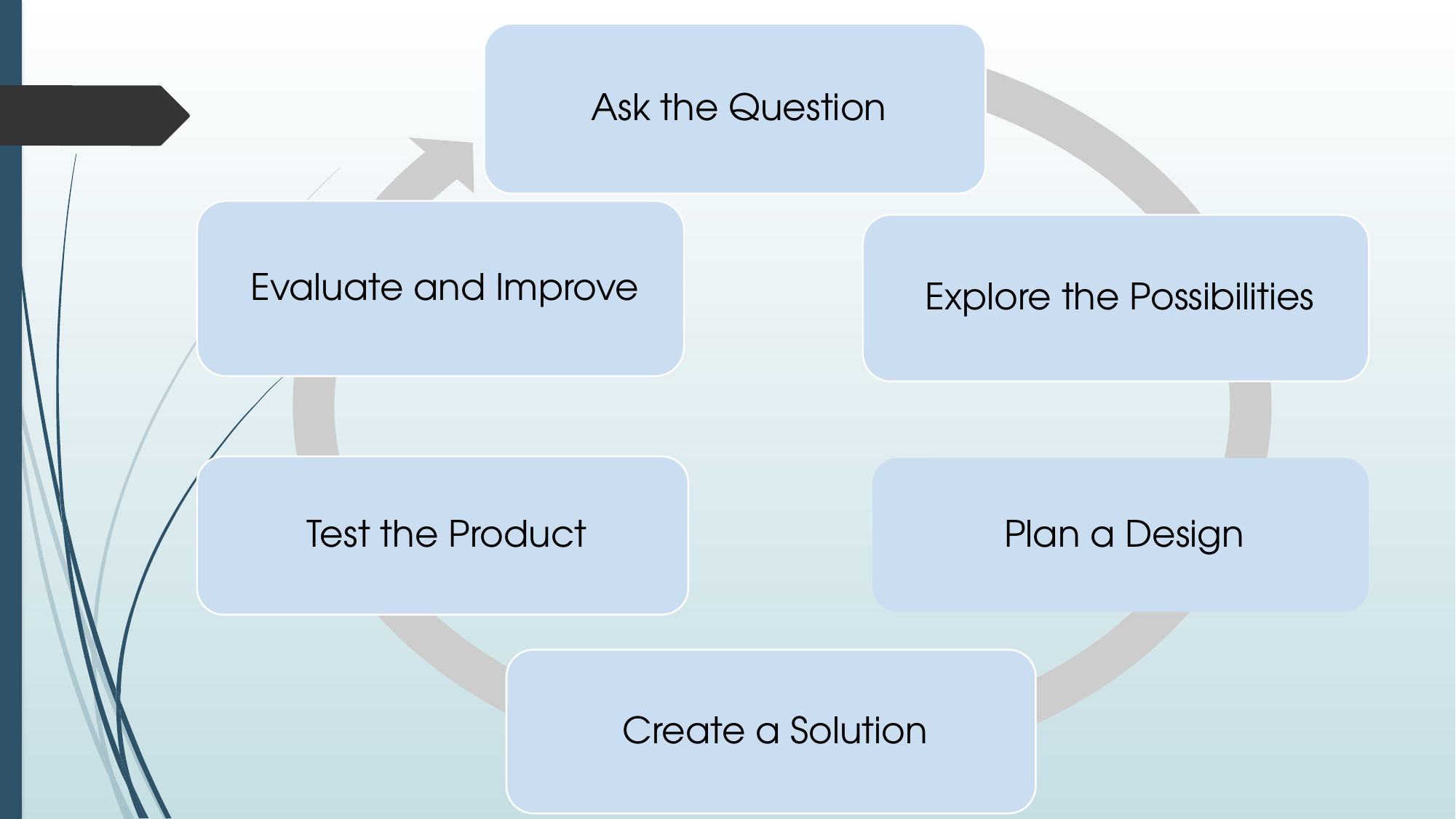

Ask the Question
Explore the Possibilities
Plan a Design
Create a Solution
Test the Product
Evaluate and Improve